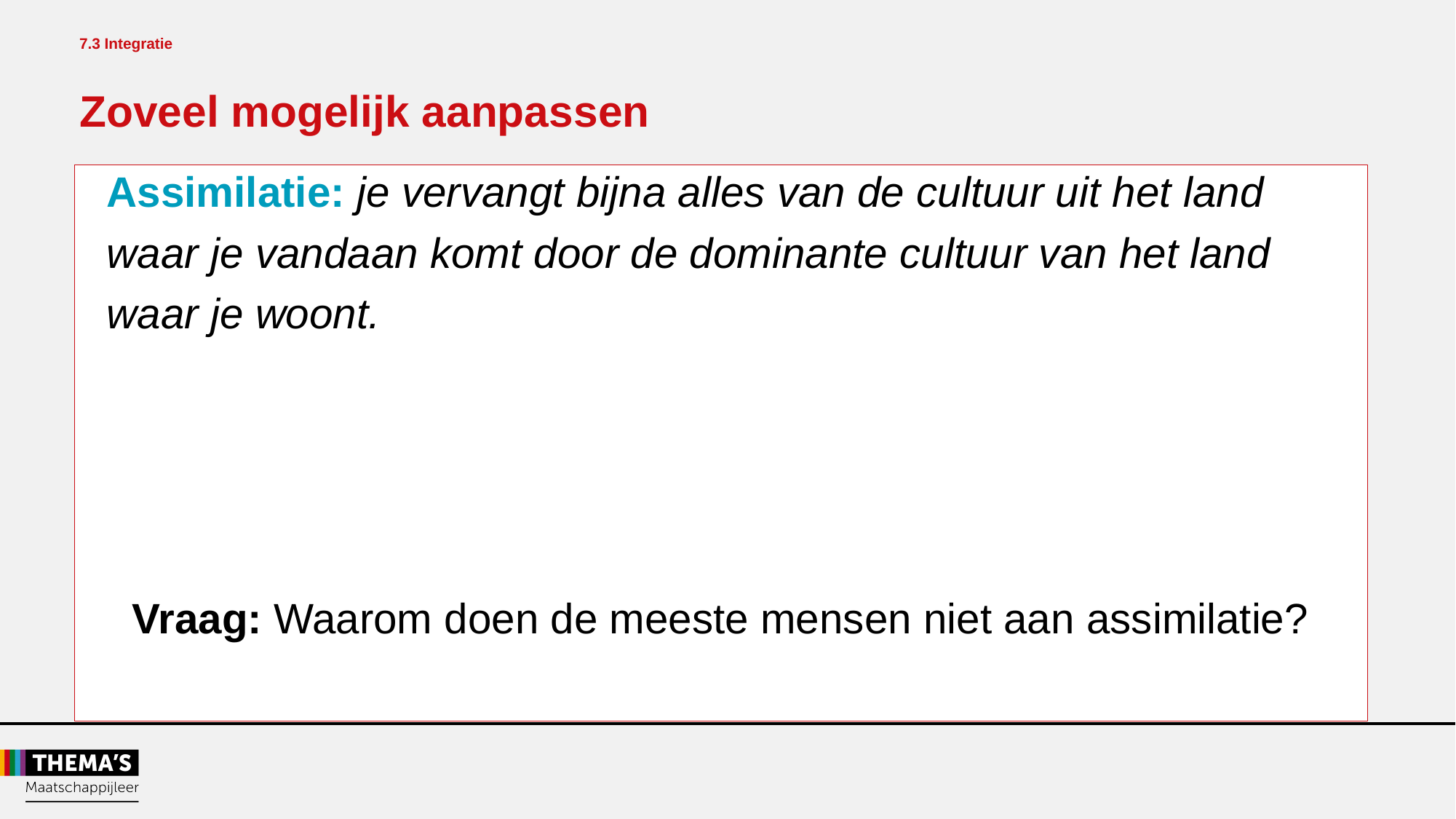

7.3 Integratie
Zoveel mogelijk aanpassen
Assimilatie: je vervangt bijna alles van de cultuur uit het land
waar je vandaan komt door de dominante cultuur van het land
waar je woont.

Vraag: Waarom doen de meeste mensen niet aan assimilatie?